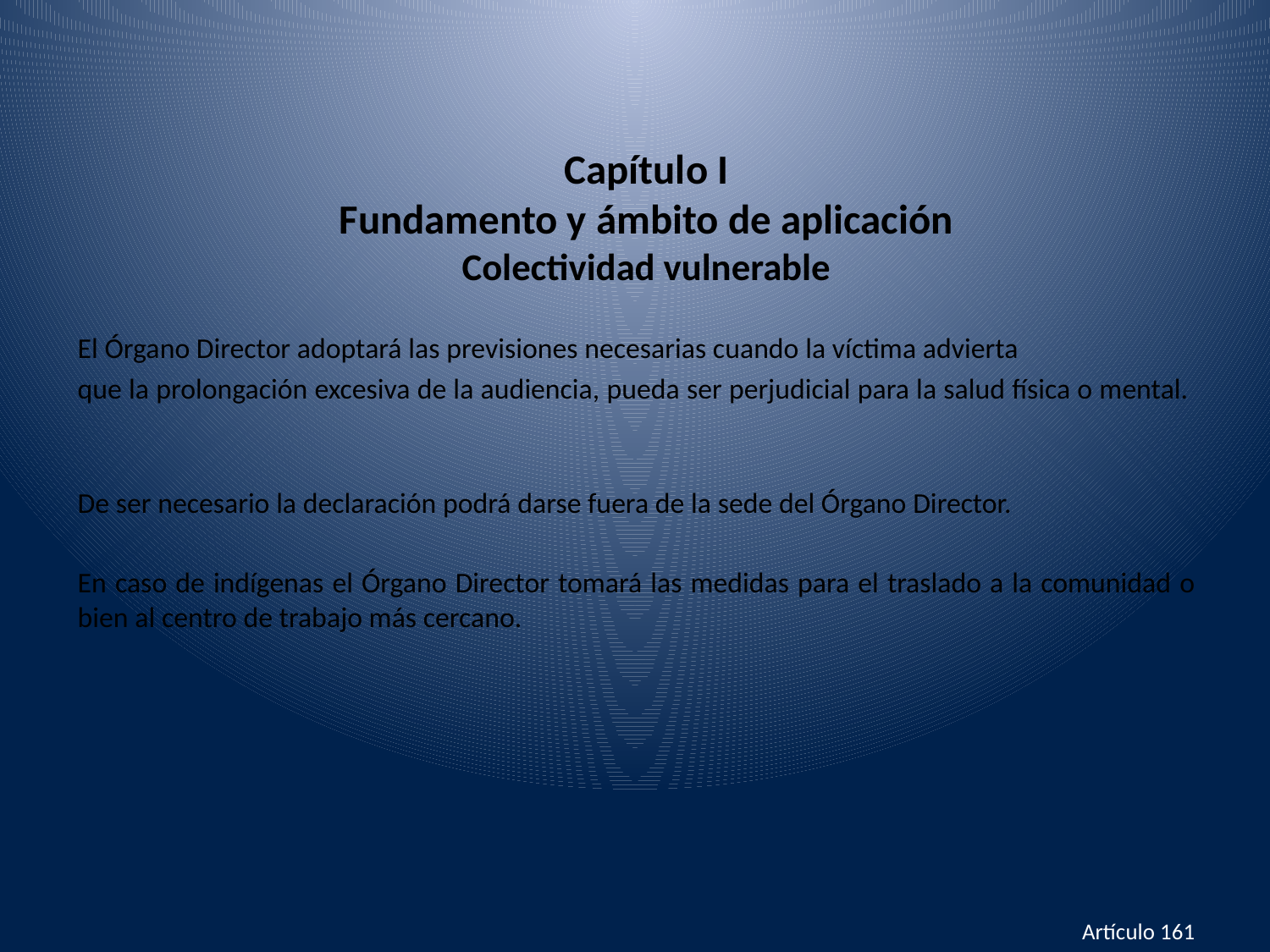

# Capítulo I Fundamento y ámbito de aplicación Colectividad vulnerable
El Órgano Director adoptará las previsiones necesarias cuando la víctima advierta
que la prolongación excesiva de la audiencia, pueda ser perjudicial para la salud física o mental.

De ser necesario la declaración podrá darse fuera de la sede del Órgano Director.

En caso de indígenas el Órgano Director tomará las medidas para el traslado a la comunidad o bien al centro de trabajo más cercano.

Artículo 161